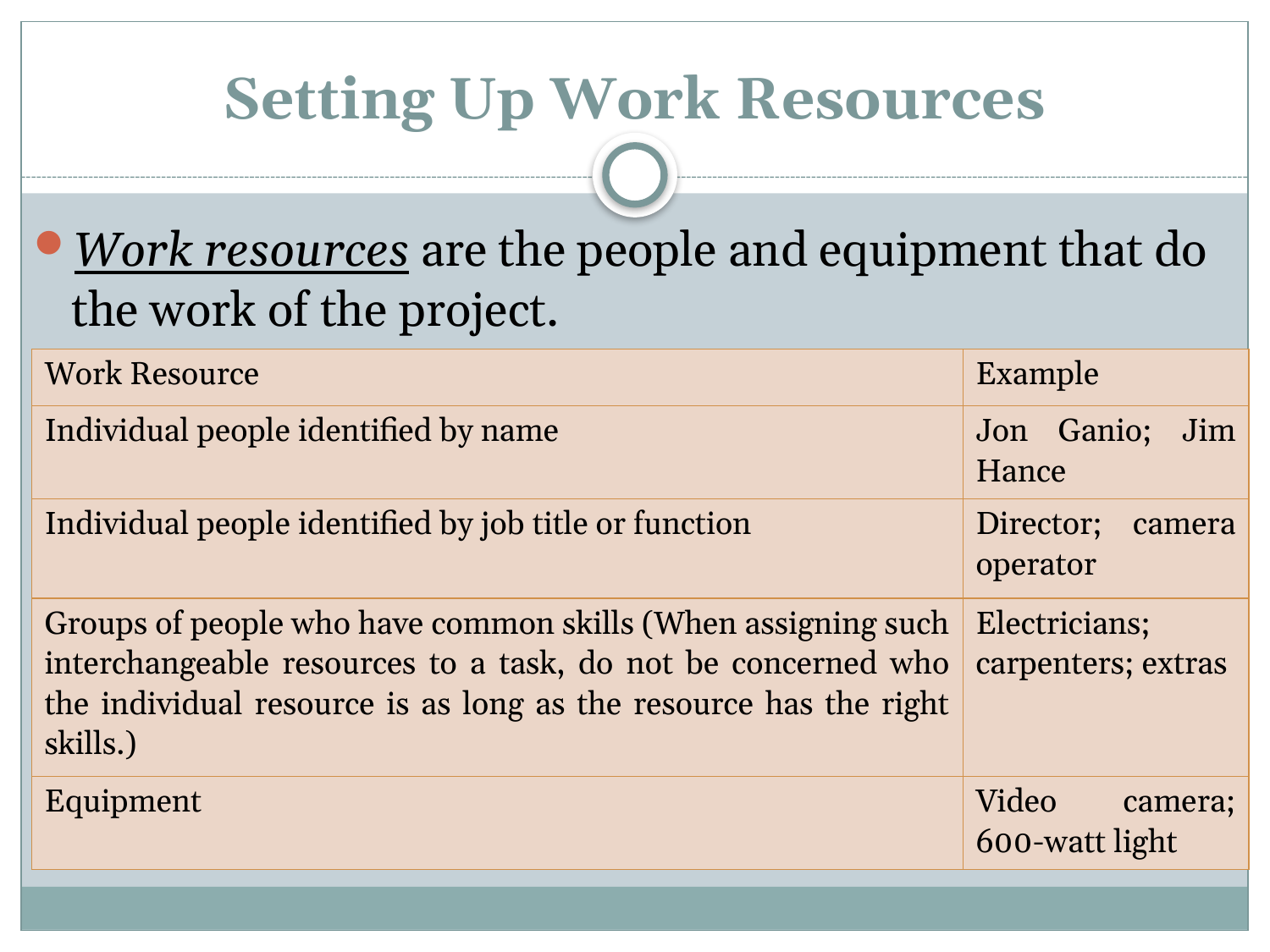

# Setting Up Work Resources
Work resources are the people and equipment that do the work of the project.

| Work Resource | Example |
| --- | --- |
| Individual people identified by name | Jon Ganio; Jim Hance |
| Individual people identified by job title or function | Director; camera operator |
| Groups of people who have common skills (When assigning such interchangeable resources to a task, do not be concerned who the individual resource is as long as the resource has the right skills.) | Electricians; carpenters; extras |
| Equipment | Video camera; 600-watt light |